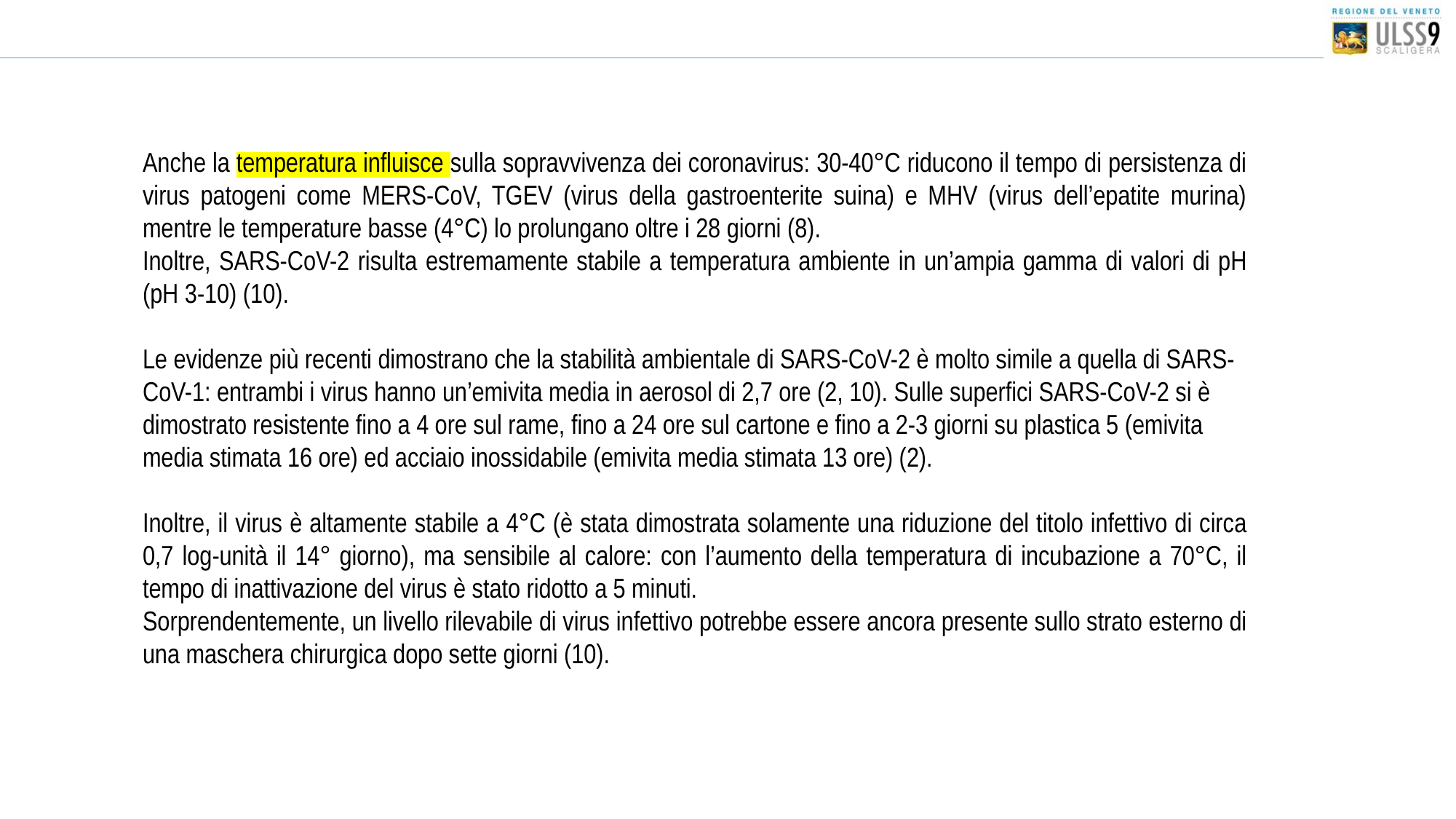

Anche la temperatura influisce sulla sopravvivenza dei coronavirus: 30-40°C riducono il tempo di persistenza di virus patogeni come MERS-CoV, TGEV (virus della gastroenterite suina) e MHV (virus dell’epatite murina) mentre le temperature basse (4°C) lo prolungano oltre i 28 giorni (8).
Inoltre, SARS-CoV-2 risulta estremamente stabile a temperatura ambiente in un’ampia gamma di valori di pH (pH 3-10) (10).

Le evidenze più recenti dimostrano che la stabilità ambientale di SARS-CoV-2 è molto simile a quella di SARS-CoV-1: entrambi i virus hanno un’emivita media in aerosol di 2,7 ore (2, 10). Sulle superfici SARS-CoV-2 si è dimostrato resistente fino a 4 ore sul rame, fino a 24 ore sul cartone e fino a 2-3 giorni su plastica 5 (emivita media stimata 16 ore) ed acciaio inossidabile (emivita media stimata 13 ore) (2).

Inoltre, il virus è altamente stabile a 4°C (è stata dimostrata solamente una riduzione del titolo infettivo di circa 0,7 log-unità il 14° giorno), ma sensibile al calore: con l’aumento della temperatura di incubazione a 70°C, il tempo di inattivazione del virus è stato ridotto a 5 minuti.
Sorprendentemente, un livello rilevabile di virus infettivo potrebbe essere ancora presente sullo strato esterno di una maschera chirurgica dopo sette giorni (10).